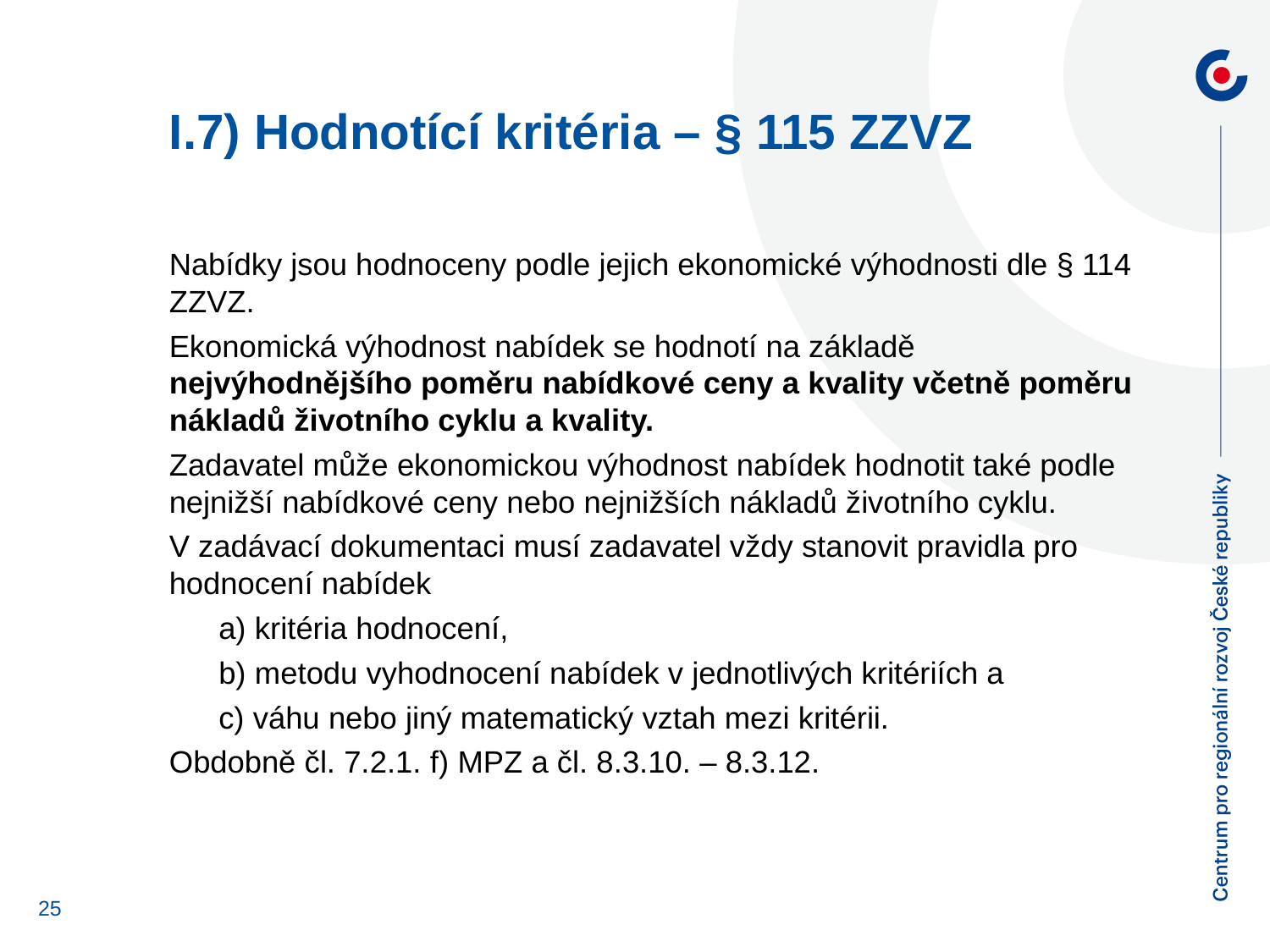

I.7) Hodnotící kritéria – § 115 ZZVZ
Nabídky jsou hodnoceny podle jejich ekonomické výhodnosti dle § 114 ZZVZ.
Ekonomická výhodnost nabídek se hodnotí na základě nejvýhodnějšího poměru nabídkové ceny a kvality včetně poměru nákladů životního cyklu a kvality.
Zadavatel může ekonomickou výhodnost nabídek hodnotit také podle nejnižší nabídkové ceny nebo nejnižších nákladů životního cyklu.
V zadávací dokumentaci musí zadavatel vždy stanovit pravidla pro hodnocení nabídek
	a) kritéria hodnocení,
	b) metodu vyhodnocení nabídek v jednotlivých kritériích a
	c) váhu nebo jiný matematický vztah mezi kritérii.
Obdobně čl. 7.2.1. f) MPZ a čl. 8.3.10. – 8.3.12.

25